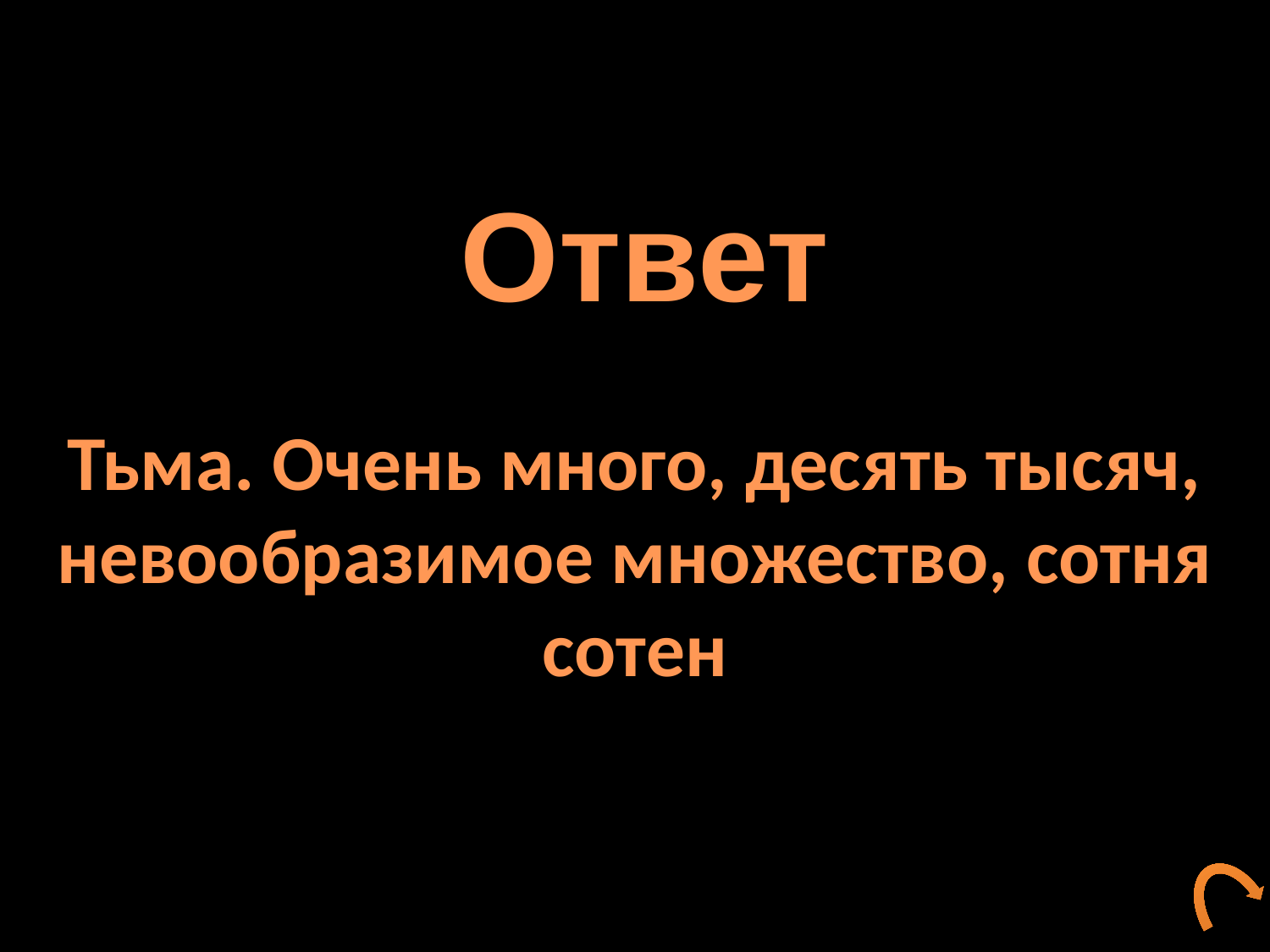

Ответ
Тьма. Очень много, десять тысяч, невообразимое множество, сотня сотен